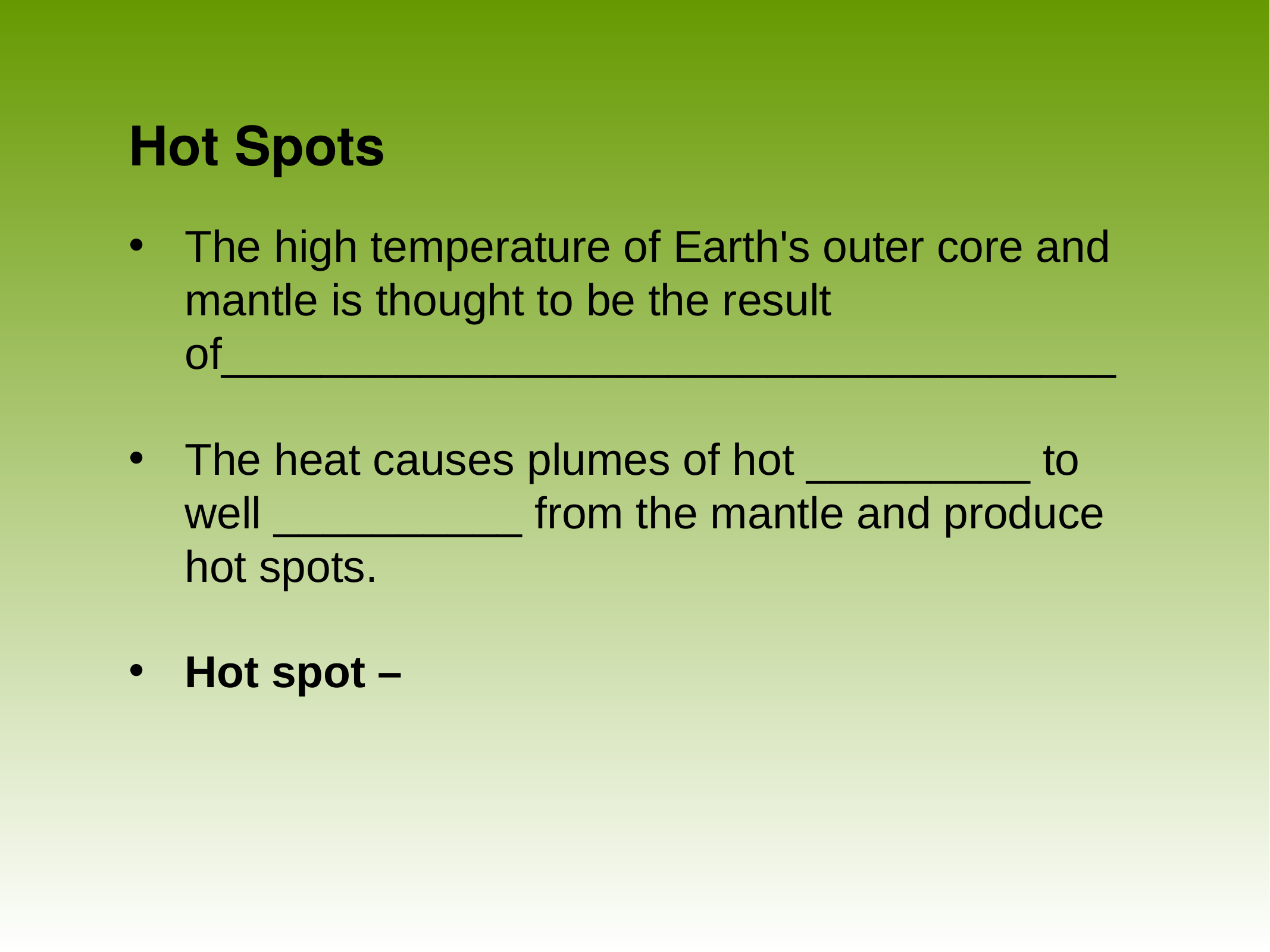

# Hot Spots
The high temperature of Earth's outer core and mantle is thought to be the result of____________________________________
The heat causes plumes of hot _________ to well __________ from the mantle and produce hot spots.
Hot spot –